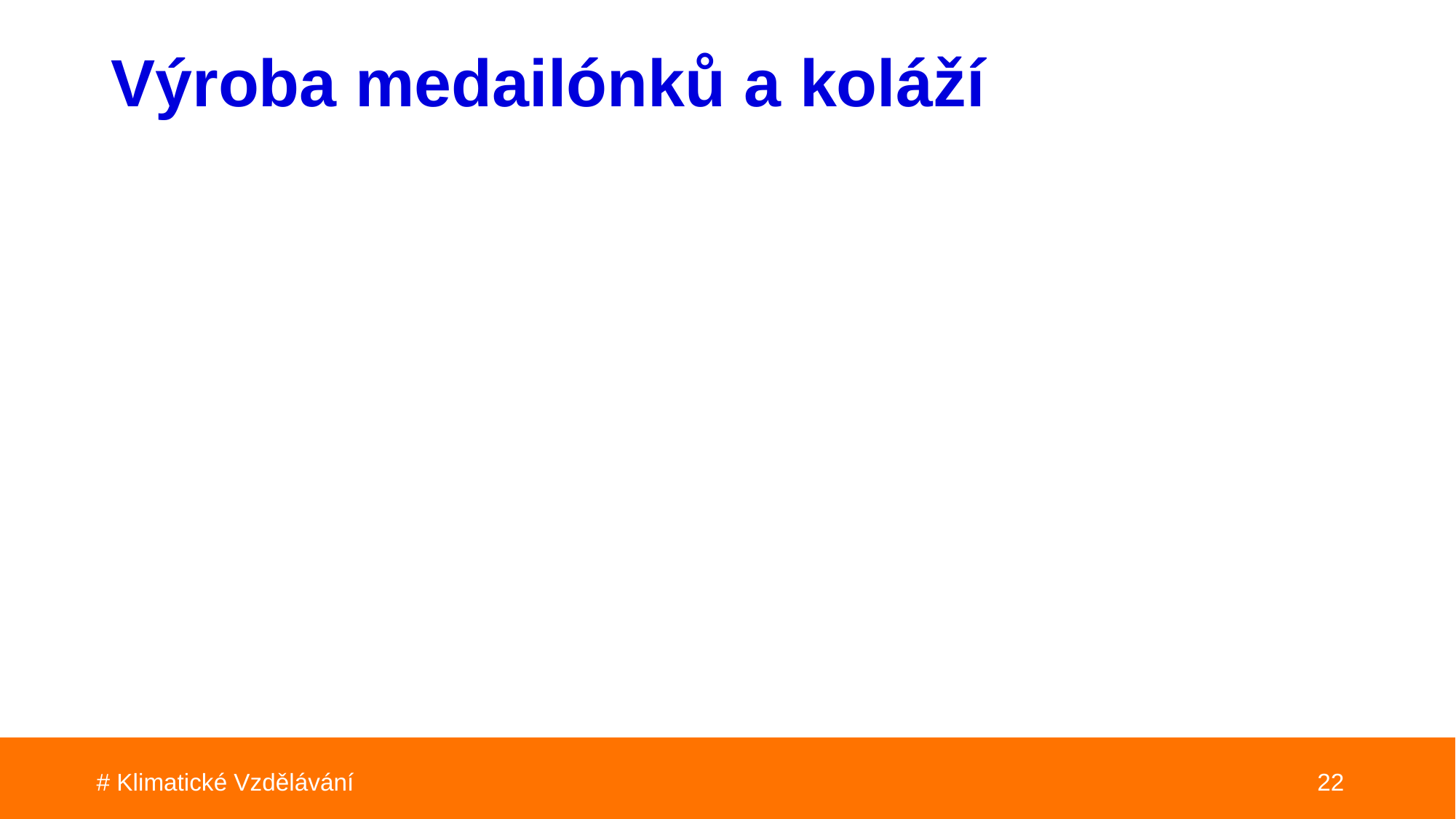

Výroba medailónků a koláží
# Klimatické Vzdělávání
22